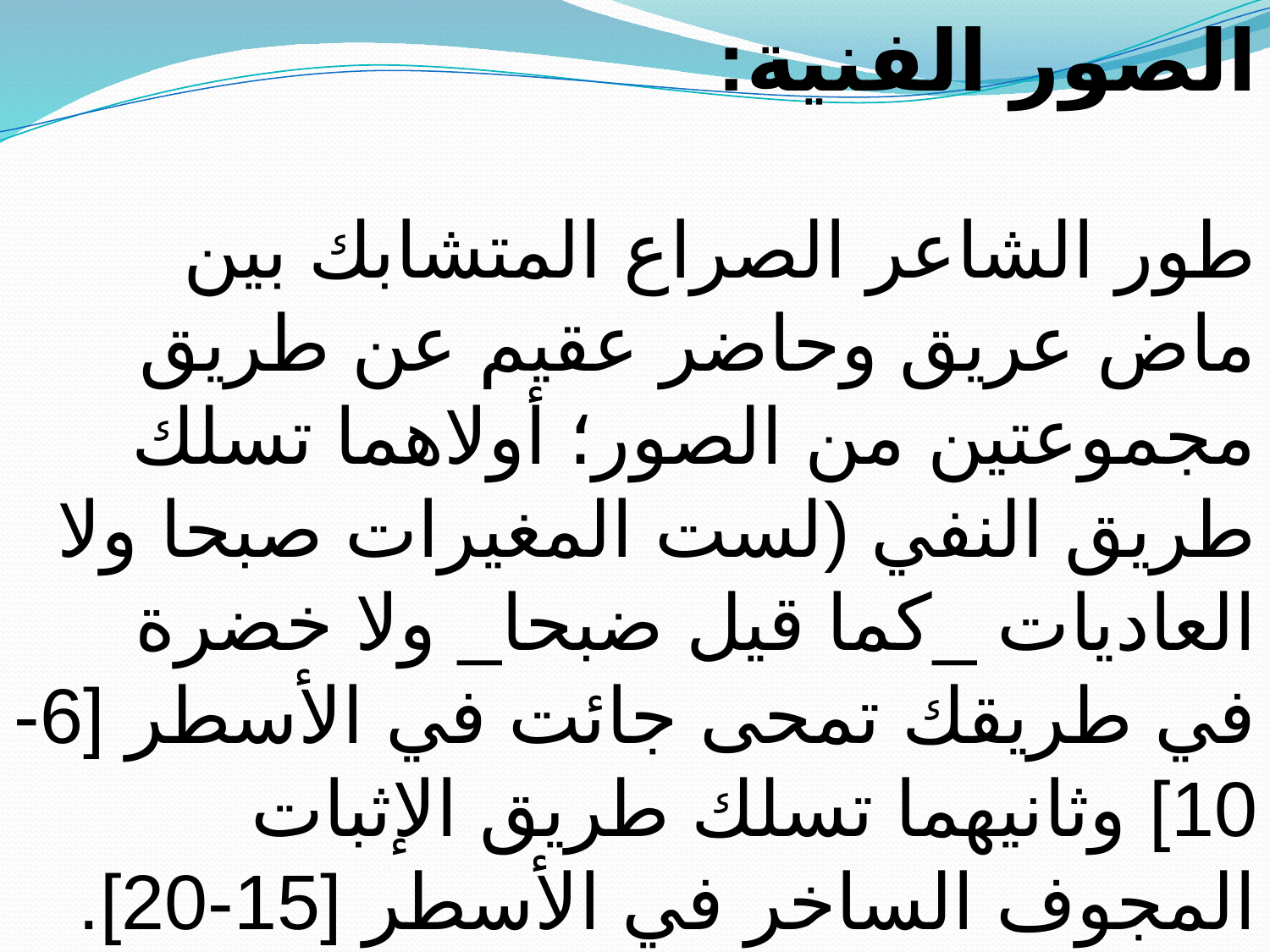

الصور الفنية:

طور الشاعر الصراع المتشابك بين ماض عريق وحاضر عقيم عن طريق مجموعتين من الصور؛ أولاهما تسلك طريق النفي (لست المغيرات صبحا ولا العاديات _كما قيل ضبحا_ ولا خضرة في طريقك تمحى جائت في الأسطر [6-10] وثانيهما تسلك طريق الإثبات المجوف الساخر في الأسطر [15-20].